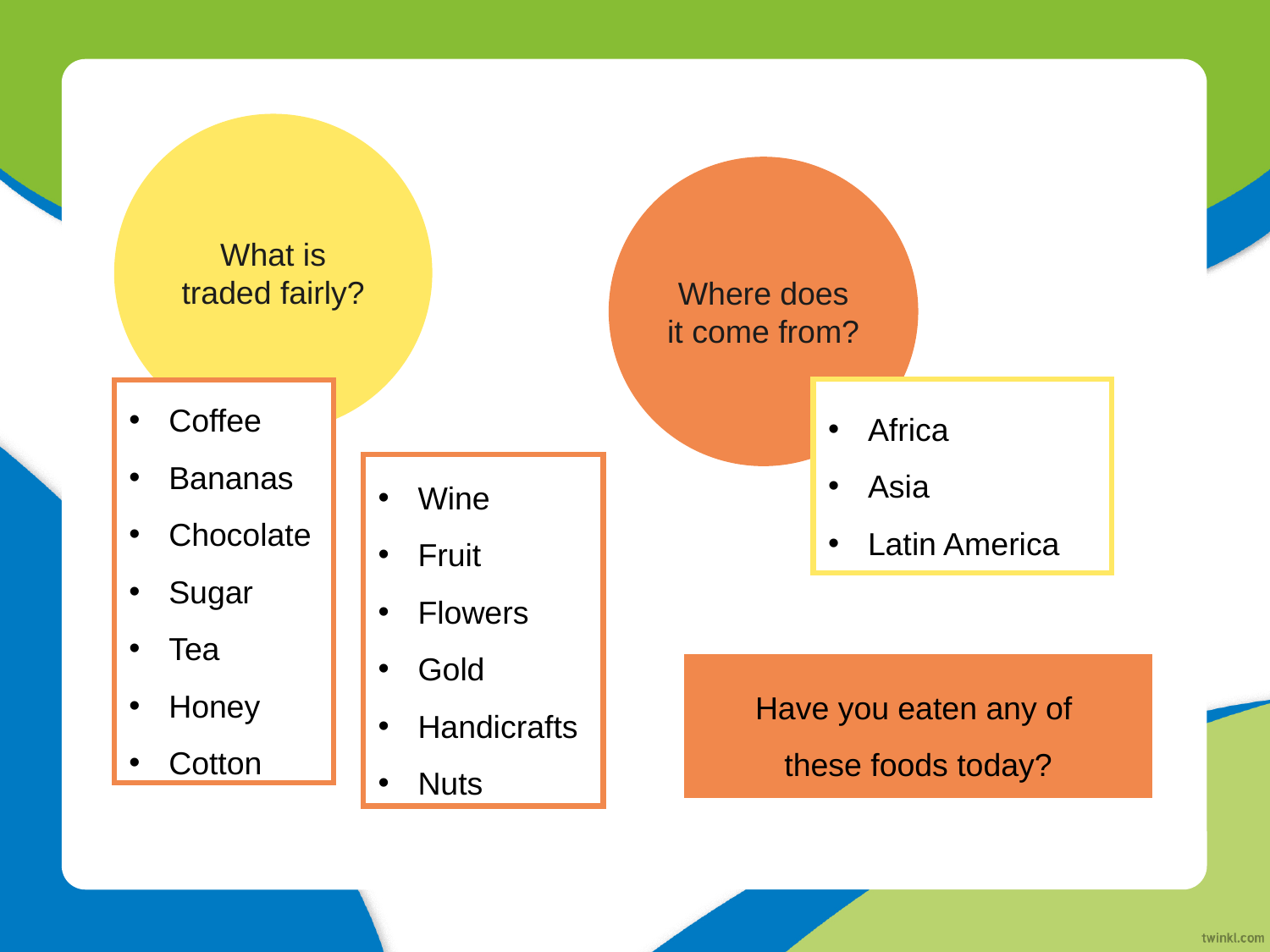

What is traded fairly?
Where does it come from?
Africa
Asia
Latin America
Coffee
Bananas
Chocolate
Sugar
Tea
Honey
Cotton
Wine
Fruit
Flowers
Gold
Handicrafts
Nuts
Have you eaten any of
these foods today?